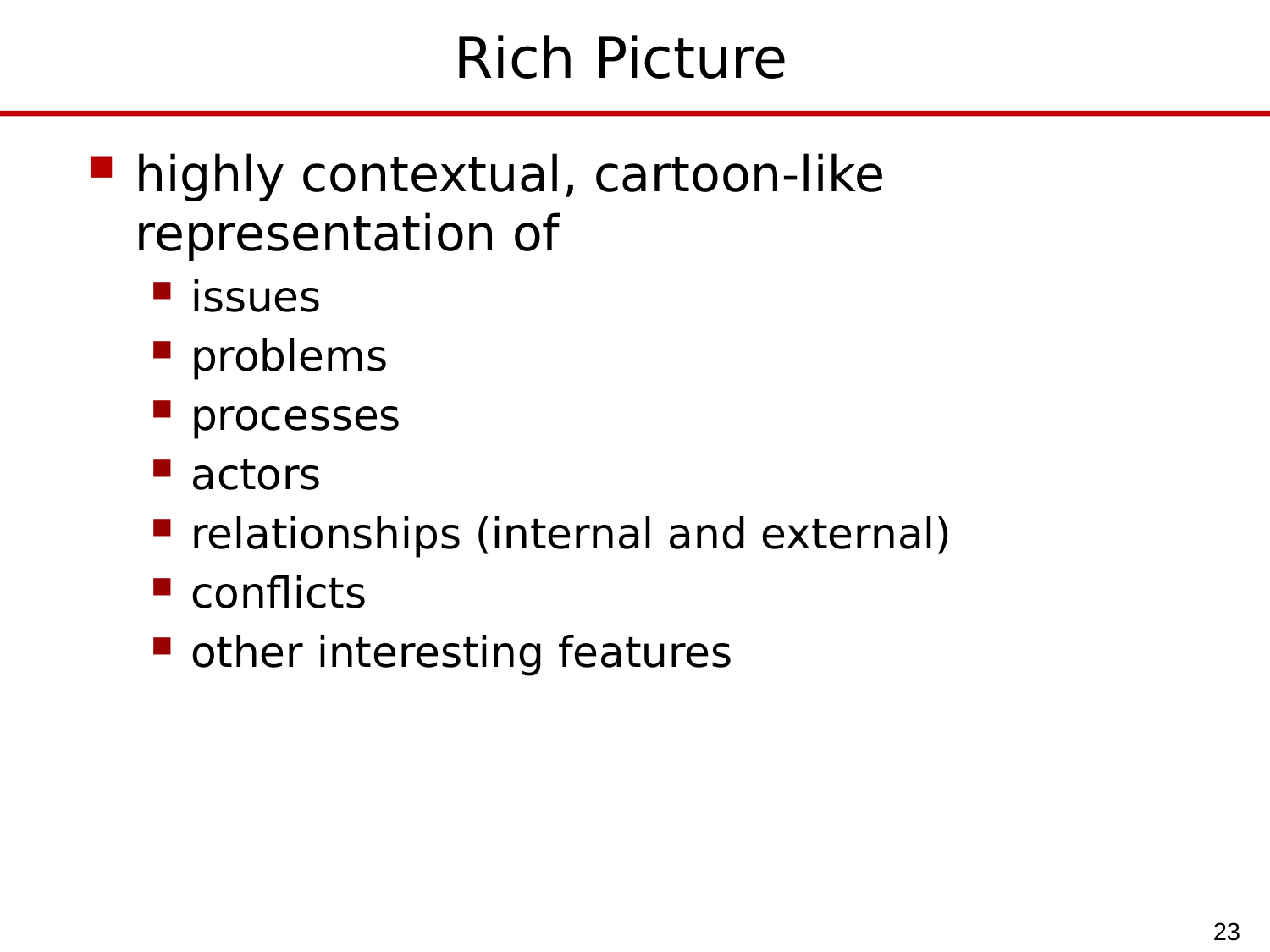

# Rich Picture
highly contextual, cartoon-like representation of
issues
problems
processes
actors
relationships (internal and external)
conflicts
other interesting features
23